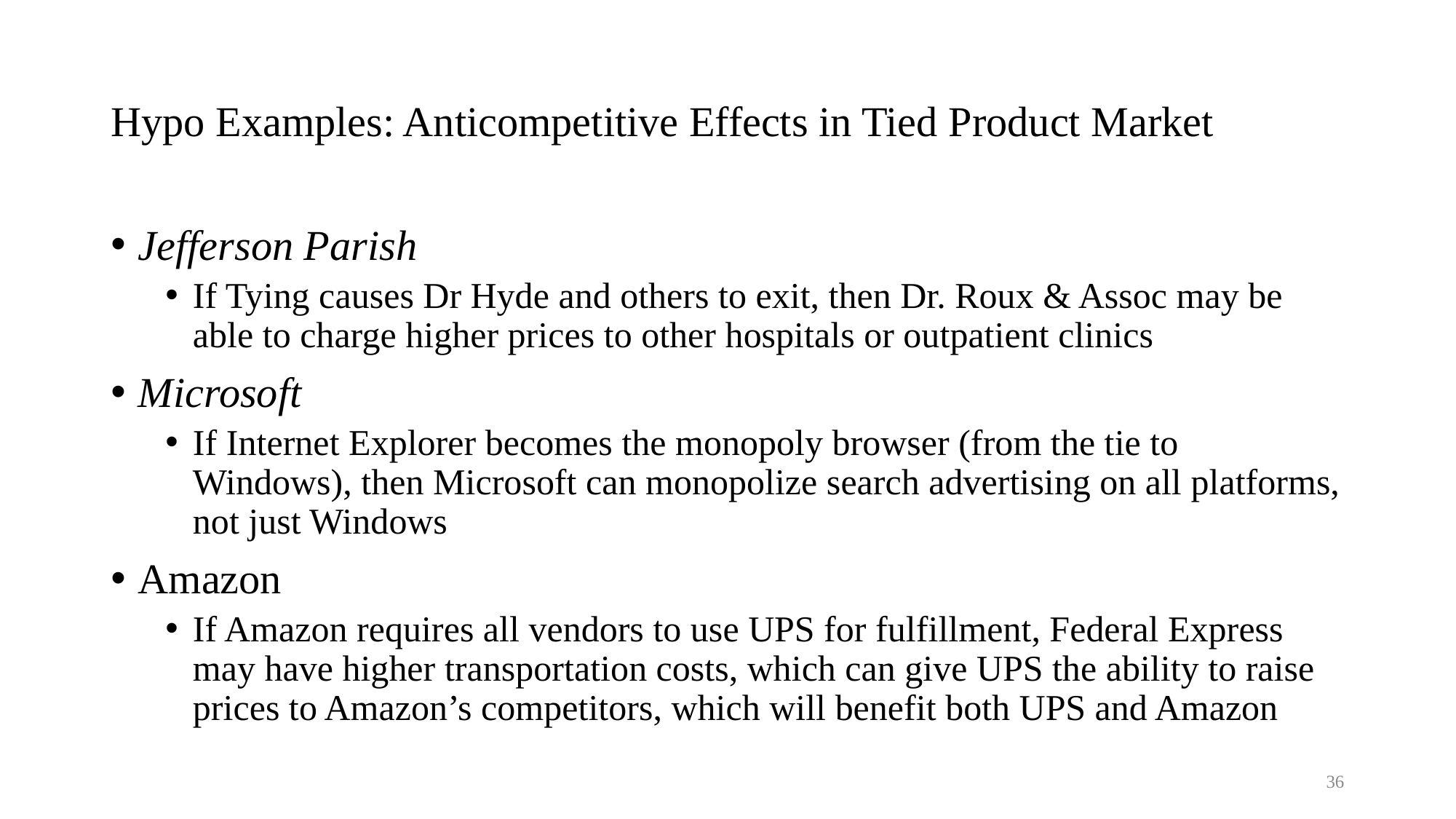

# Hypo Examples: Anticompetitive Effects in Tied Product Market
Jefferson Parish
If Tying causes Dr Hyde and others to exit, then Dr. Roux & Assoc may be able to charge higher prices to other hospitals or outpatient clinics
Microsoft
If Internet Explorer becomes the monopoly browser (from the tie to Windows), then Microsoft can monopolize search advertising on all platforms, not just Windows
Amazon
If Amazon requires all vendors to use UPS for fulfillment, Federal Express may have higher transportation costs, which can give UPS the ability to raise prices to Amazon’s competitors, which will benefit both UPS and Amazon
36